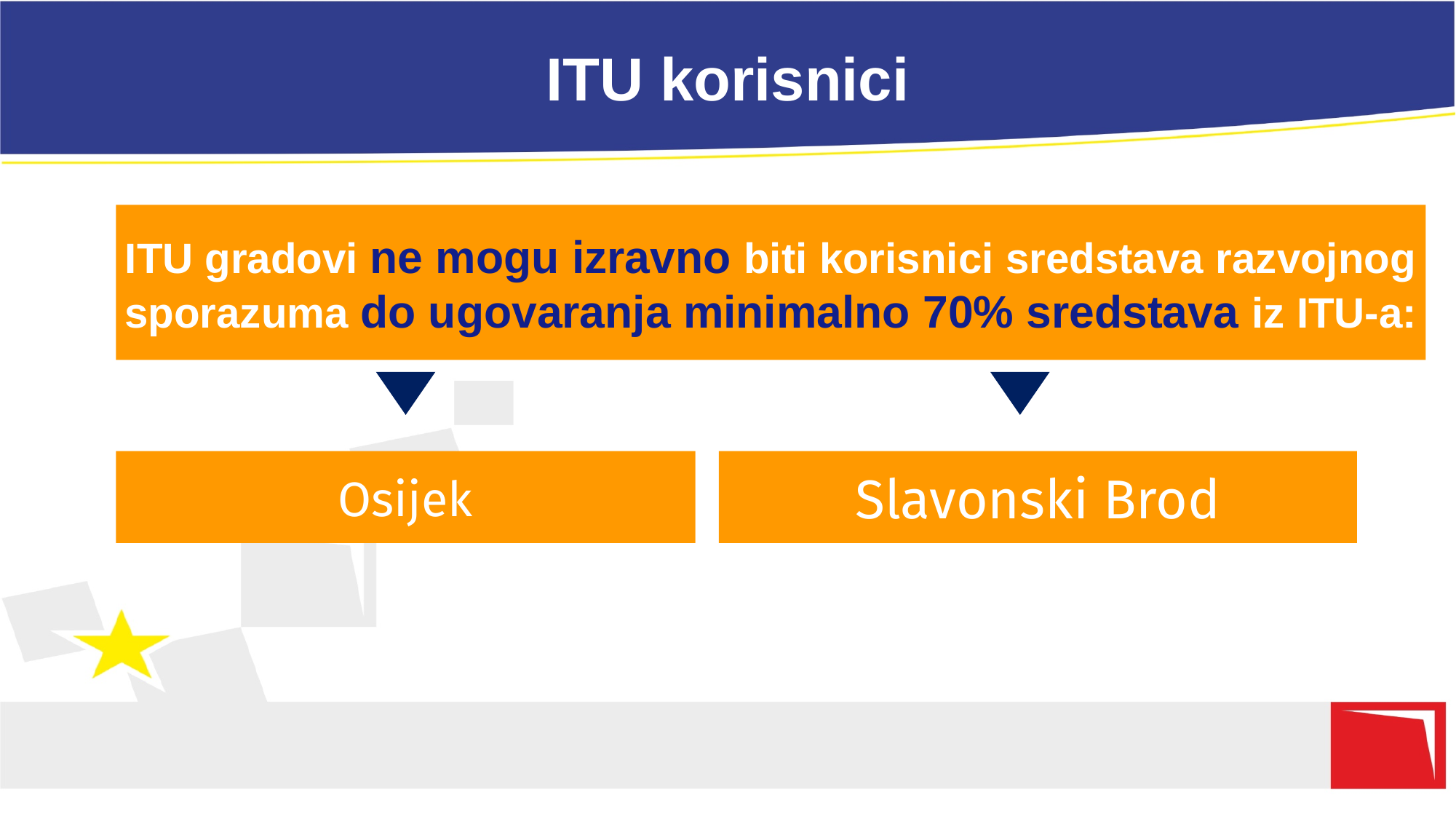

# ITU korisnici
ITU gradovi ne mogu izravno biti korisnici sredstava razvojnog sporazuma do ugovaranja minimalno 70% sredstava iz ITU-a:

Osijek
Slavonski Brod